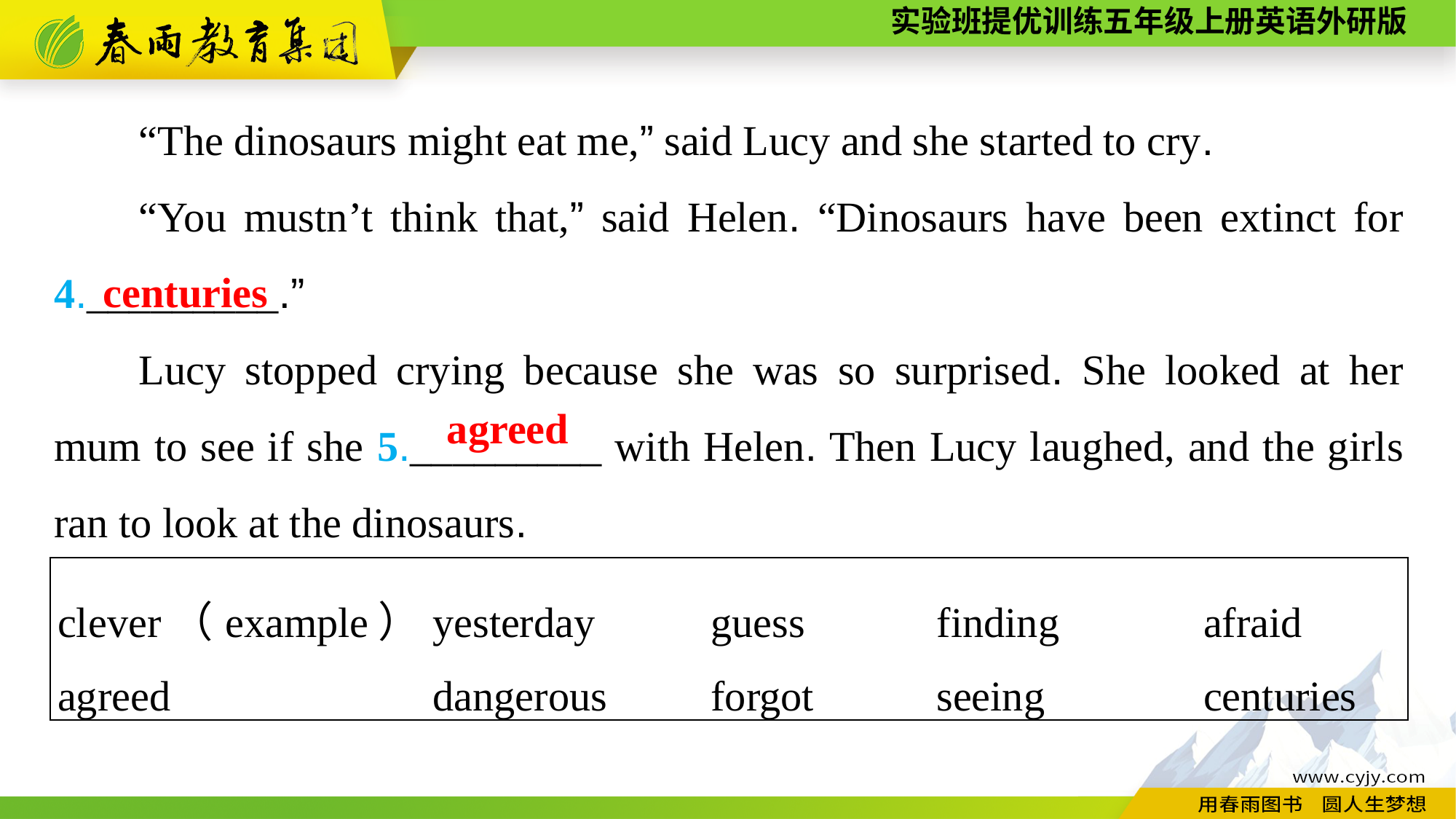

“The dinosaurs might eat me,” said Lucy and she started to cry.
“You mustn’t think that,” said Helen. “Dinosaurs have been extinct for 4._________.”
Lucy stopped crying because she was so surprised. She looked at her mum to see if she 5._________ with Helen. Then Lucy laughed, and the girls ran to look at the dinosaurs.

centuries
agreed
| clever（example） yesterday guess finding afraid　 agreed dangerous forgot seeing centuries |
| --- |